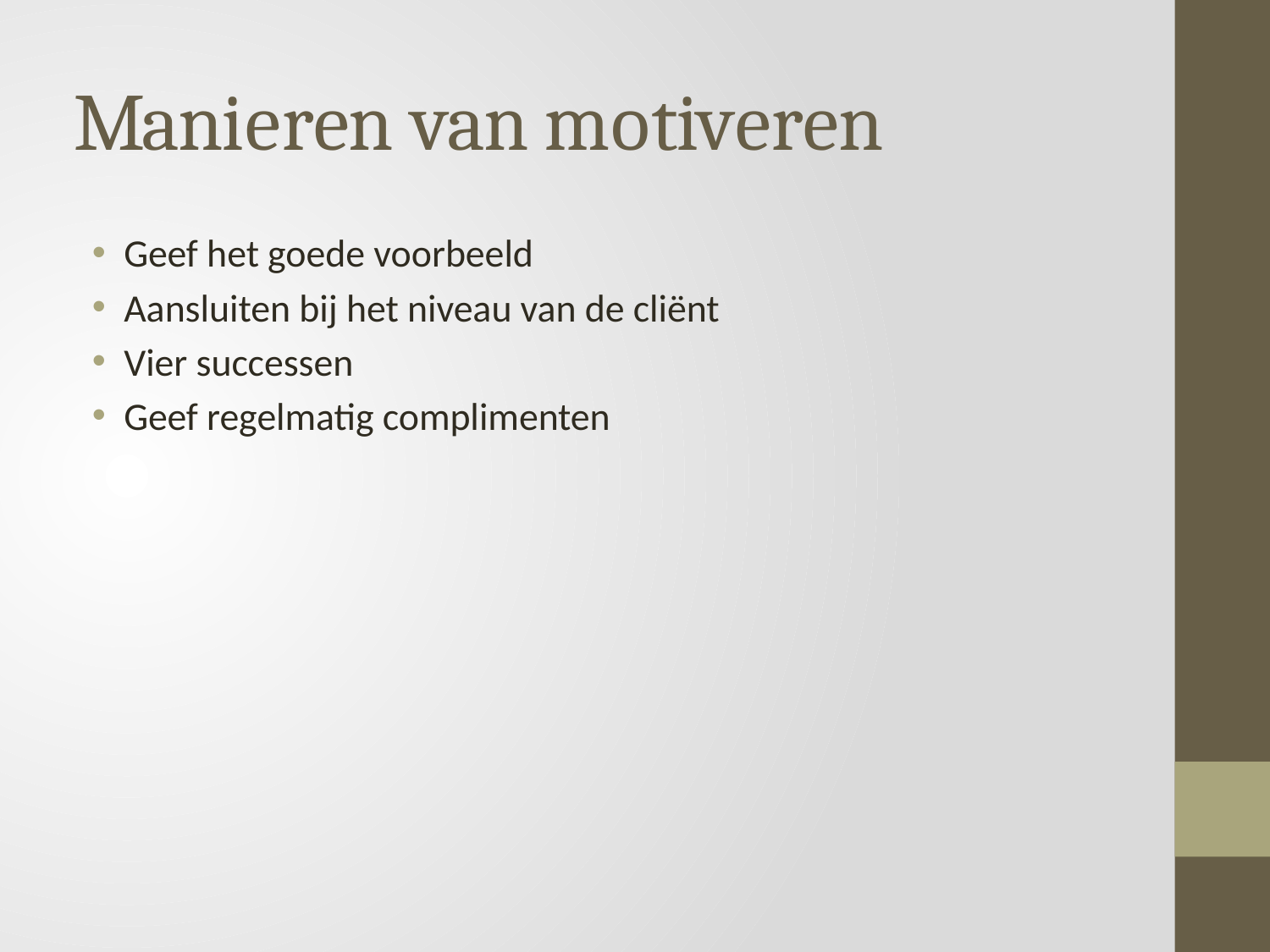

# Manieren van motiveren
Geef het goede voorbeeld
Aansluiten bij het niveau van de cliënt
Vier successen
Geef regelmatig complimenten